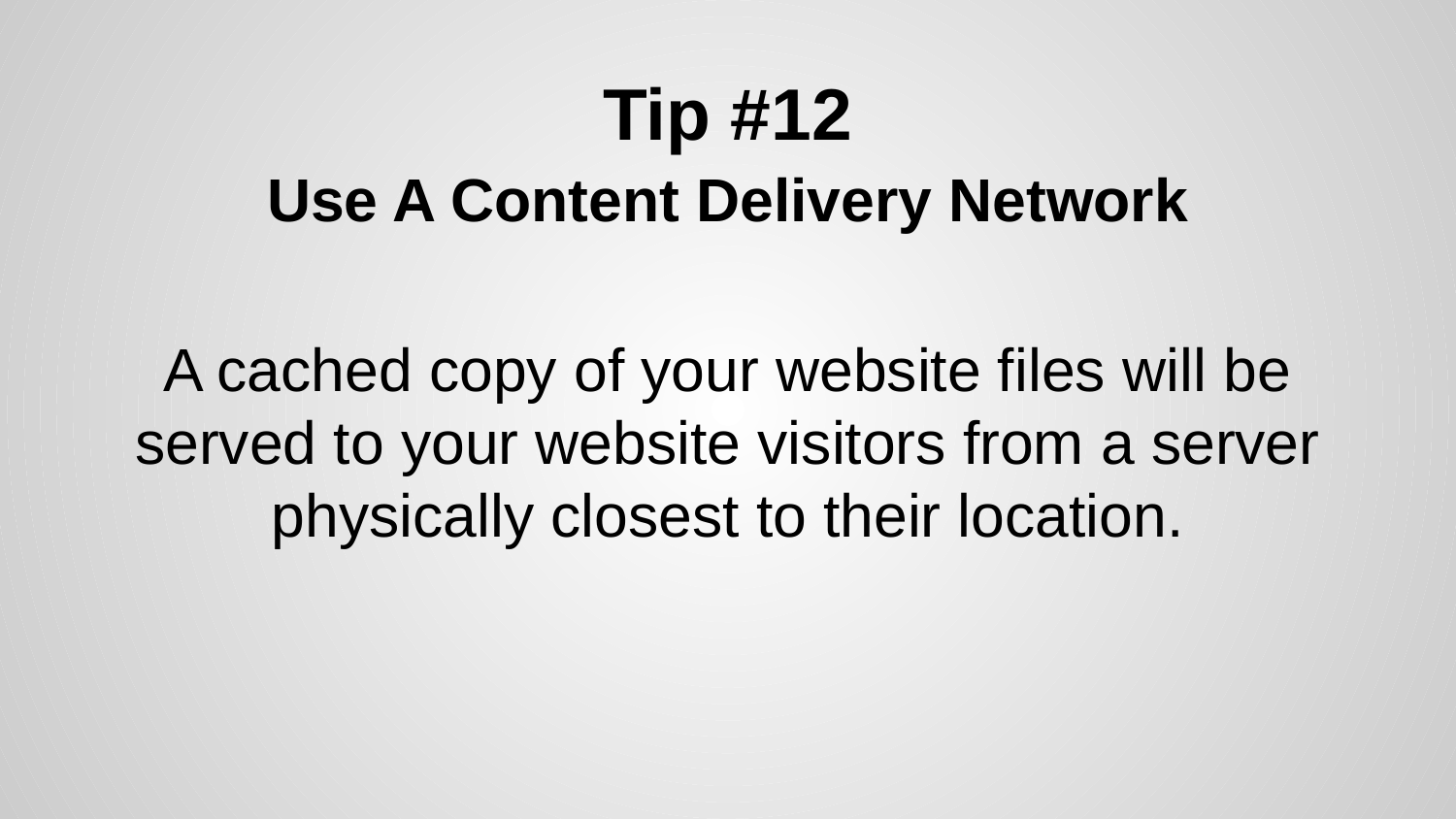

# Tip #12

Use A Content Delivery Network

A cached copy of your website files will be served to your website visitors from a server physically closest to their location.